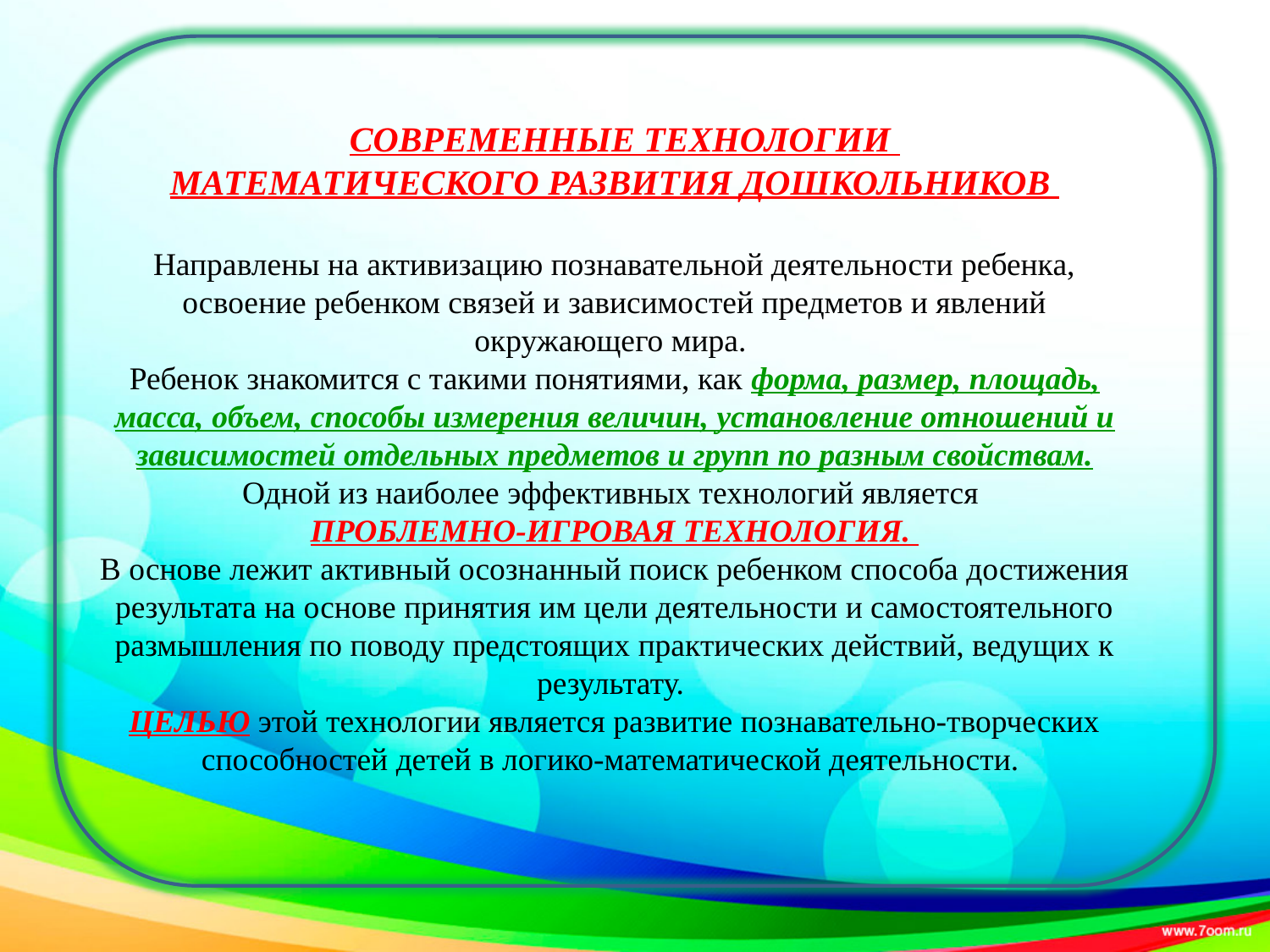

# СОВРЕМЕННЫЕ ТЕХНОЛОГИИ МАТЕМАТИЧЕСКОГО РАЗВИТИЯ ДОШКОЛЬНИКОВ Направлены на активизацию познавательной деятельности ребенка, освоение ребенком связей и зависимостей предметов и явлений окружающего мира. Ребенок знакомится с такими понятиями, как форма, размер, площадь, масса, объем, способы измерения величин, установление отношений и зависимостей отдельных предметов и групп по разным свойствам. Одной из наиболее эффективных технологий является ПРОБЛЕМНО-ИГРОВАЯ ТЕХНОЛОГИЯ. В основе лежит активный осознанный поиск ребенком способа достижения результата на основе принятия им цели деятельности и самостоятельного размышления по поводу предстоящих практических действий, ведущих к результату. ЦЕЛЬЮ этой технологии является развитие познавательно-творческих способностей детей в логико-математической деятельности.